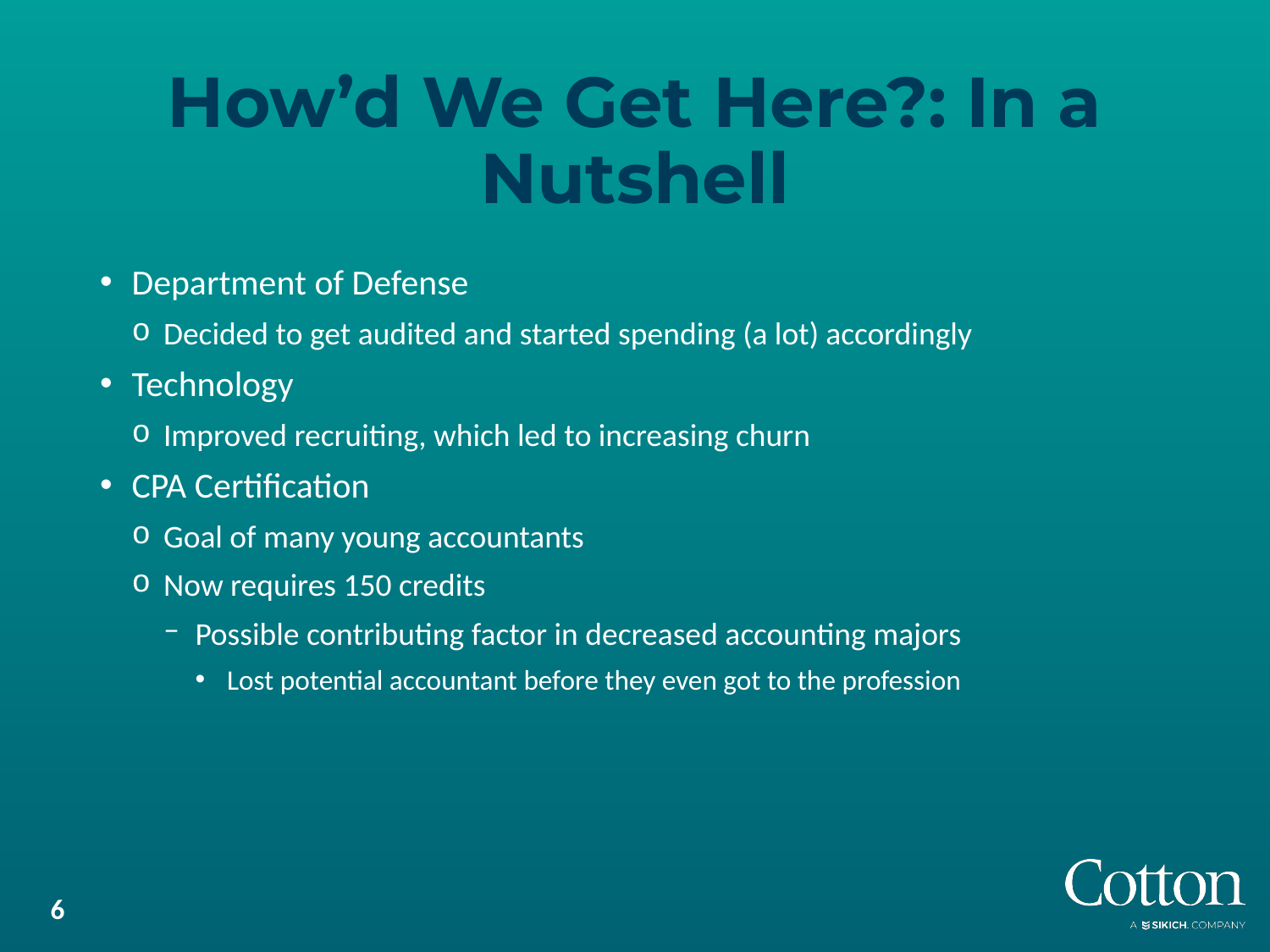

# How’d We Get Here?: In a Nutshell
Department of Defense
Decided to get audited and started spending (a lot) accordingly
Technology
Improved recruiting, which led to increasing churn
CPA Certification
Goal of many young accountants
Now requires 150 credits
Possible contributing factor in decreased accounting majors
Lost potential accountant before they even got to the profession
6